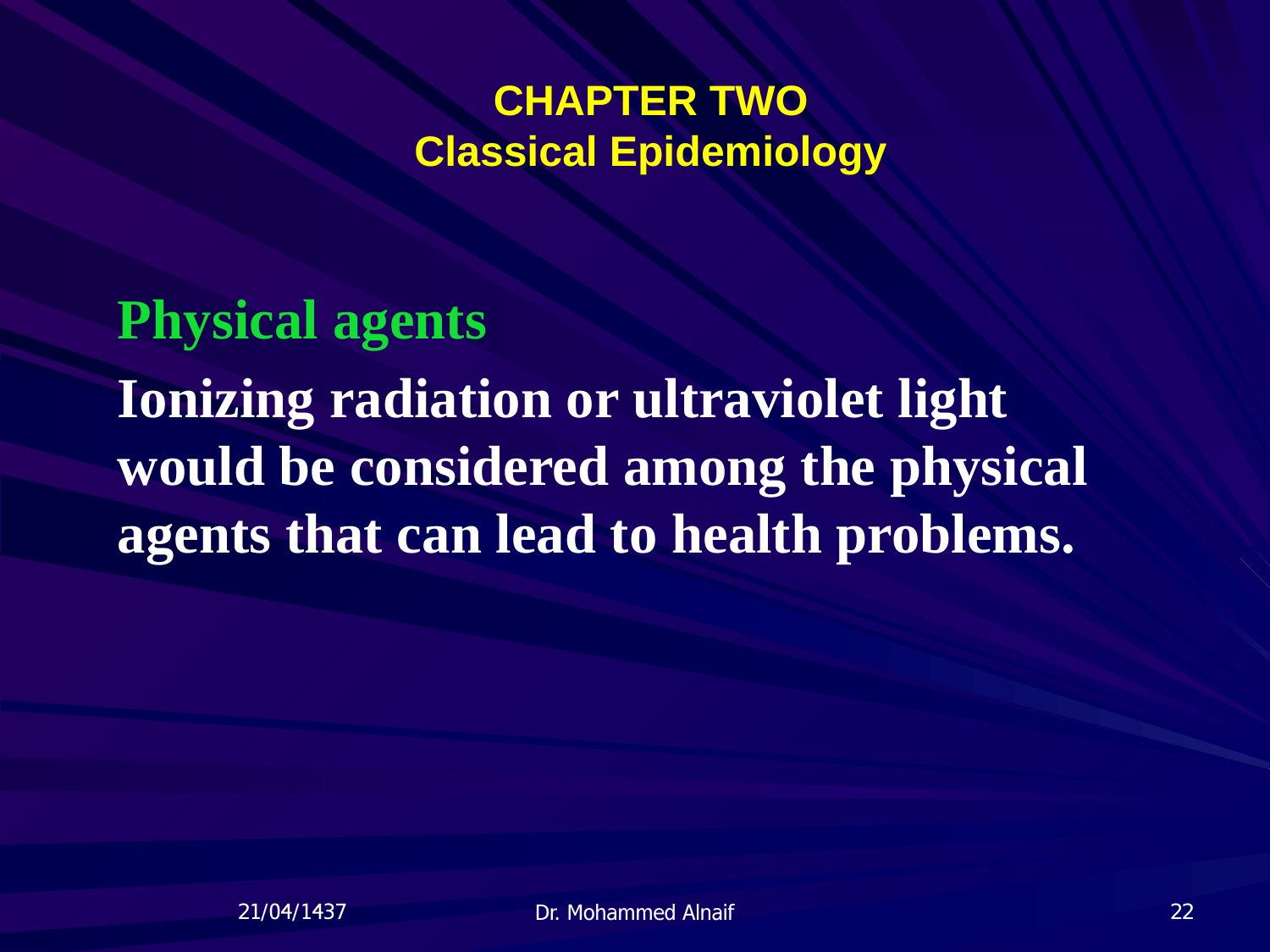

# CHAPTER TWO Classical Epidemiology
Physical agents
Ionizing radiation or ultraviolet light would be considered among the physical agents that can lead to health problems.
21/04/1437
22
Dr. Mohammed Alnaif